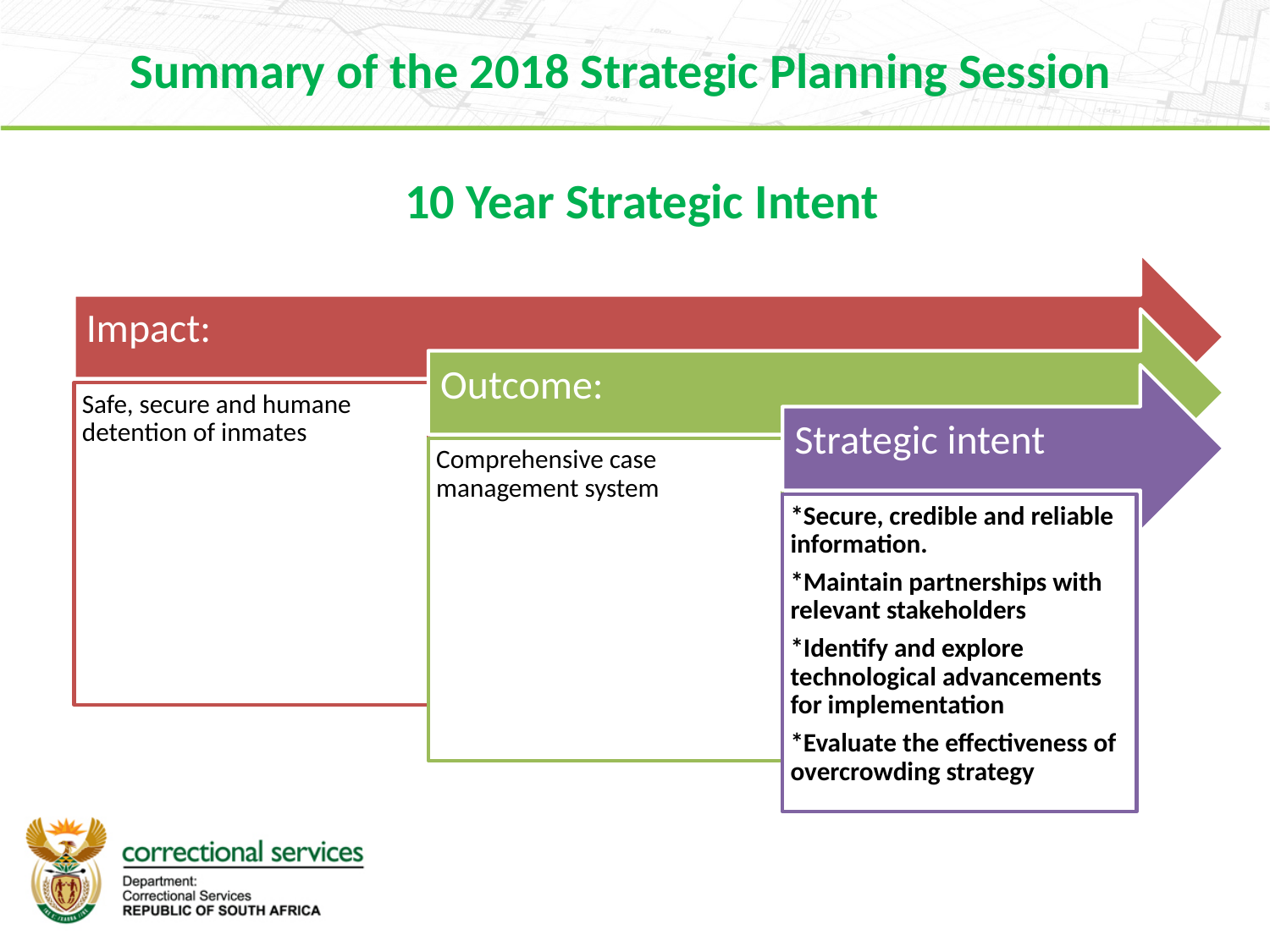

# Summary of the 2018 Strategic Planning Session
10 Year Strategic Intent
Impact:
Safe, secure and humane detention of inmates

Outcome:
Comprehensive case management system

Strategic intent
*Secure, credible and reliable information.
*Maintain partnerships with relevant stakeholders
*Identify and explore technological advancements for implementation
*Evaluate the effectiveness of overcrowding strategy